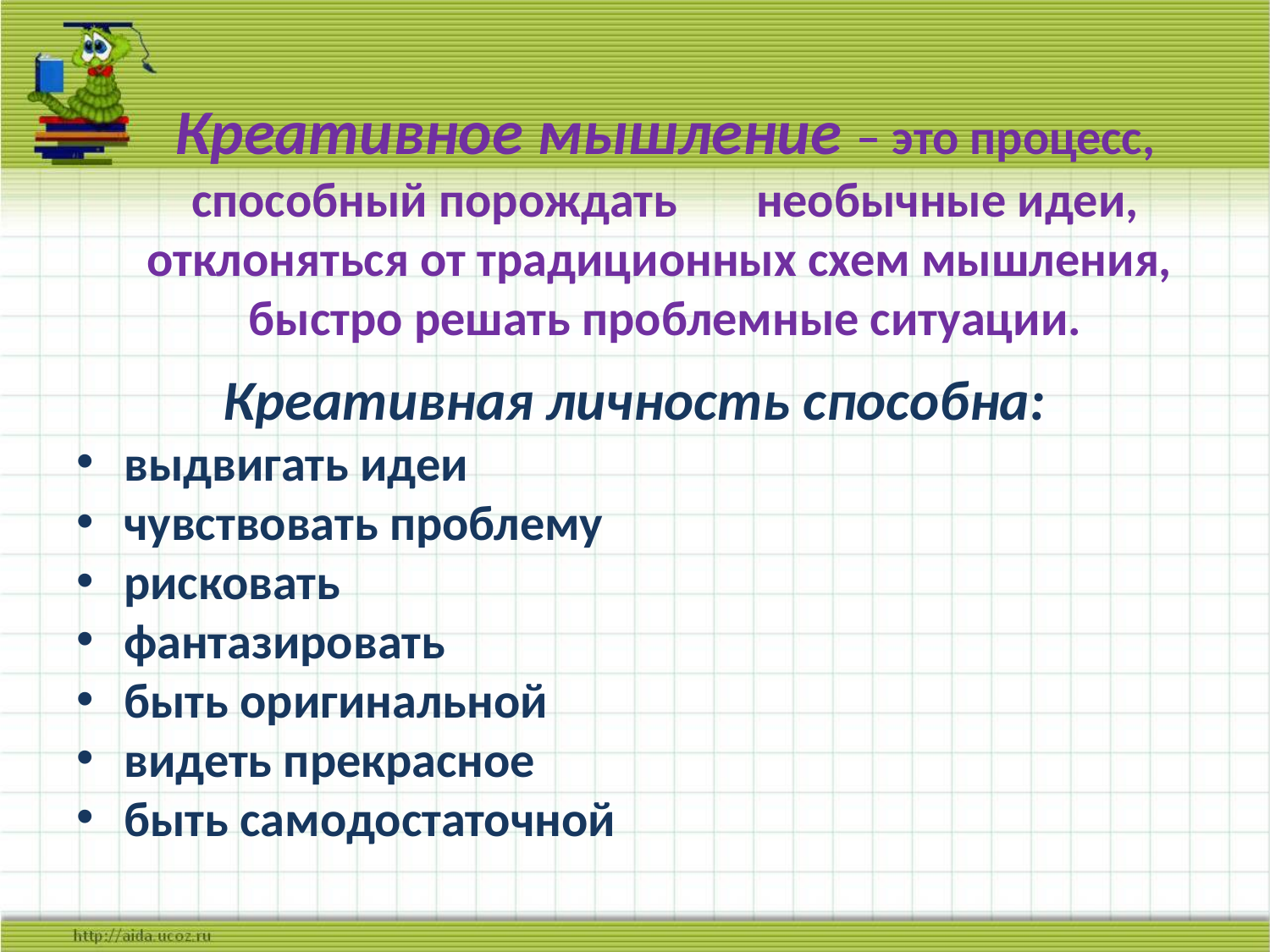

# Креативное мышление – это процесс, способный порождать       необычные идеи, отклоняться от традиционных схем мышления,  быстро решать проблемные ситуации.

Креативная личность способна:
выдвигать идеи
чувствовать проблему
рисковать
фантазировать
быть оригинальной
видеть прекрасное
быть самодостаточной